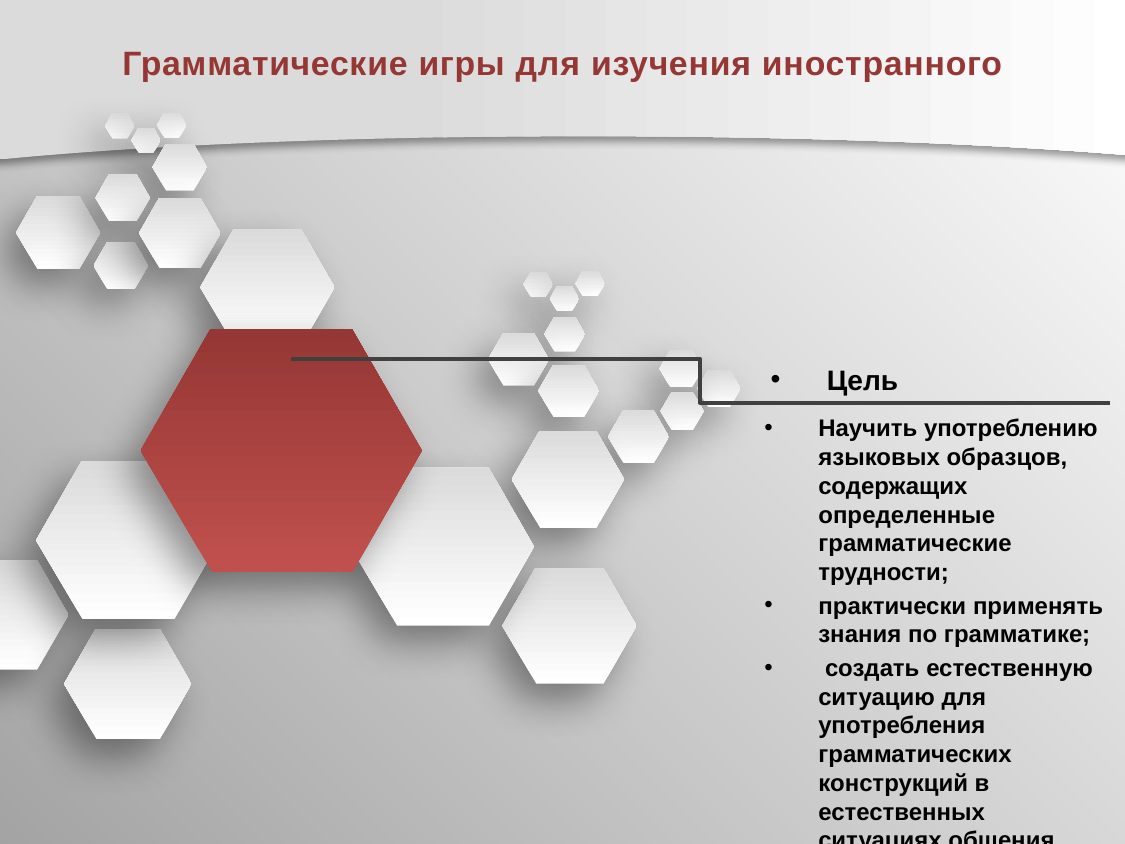

# Грамматические игры для изучения иностранного

Цель

Научить употреблению языковых образцов, содержащих определенные грамматические трудности;
практически применять знания по грамматике;
 создать естественную ситуацию для употребления грамматических конструкций в естественных ситуациях общения